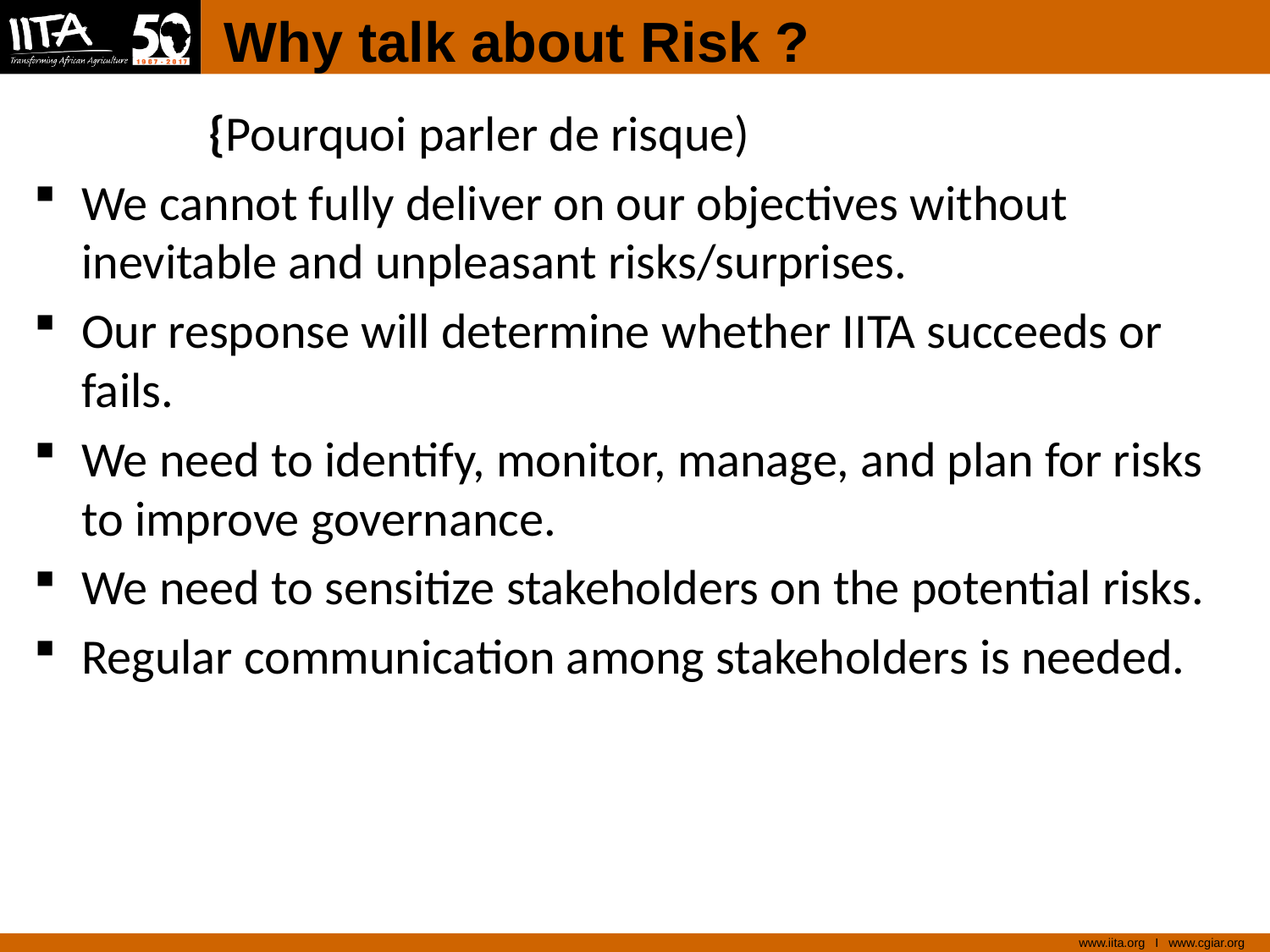

Why talk about Risk ?
		{Pourquoi parler de risque)
We cannot fully deliver on our objectives without inevitable and unpleasant risks/surprises.
Our response will determine whether IITA succeeds or fails.
We need to identify, monitor, manage, and plan for risks to improve governance.
We need to sensitize stakeholders on the potential risks.
Regular communication among stakeholders is needed.